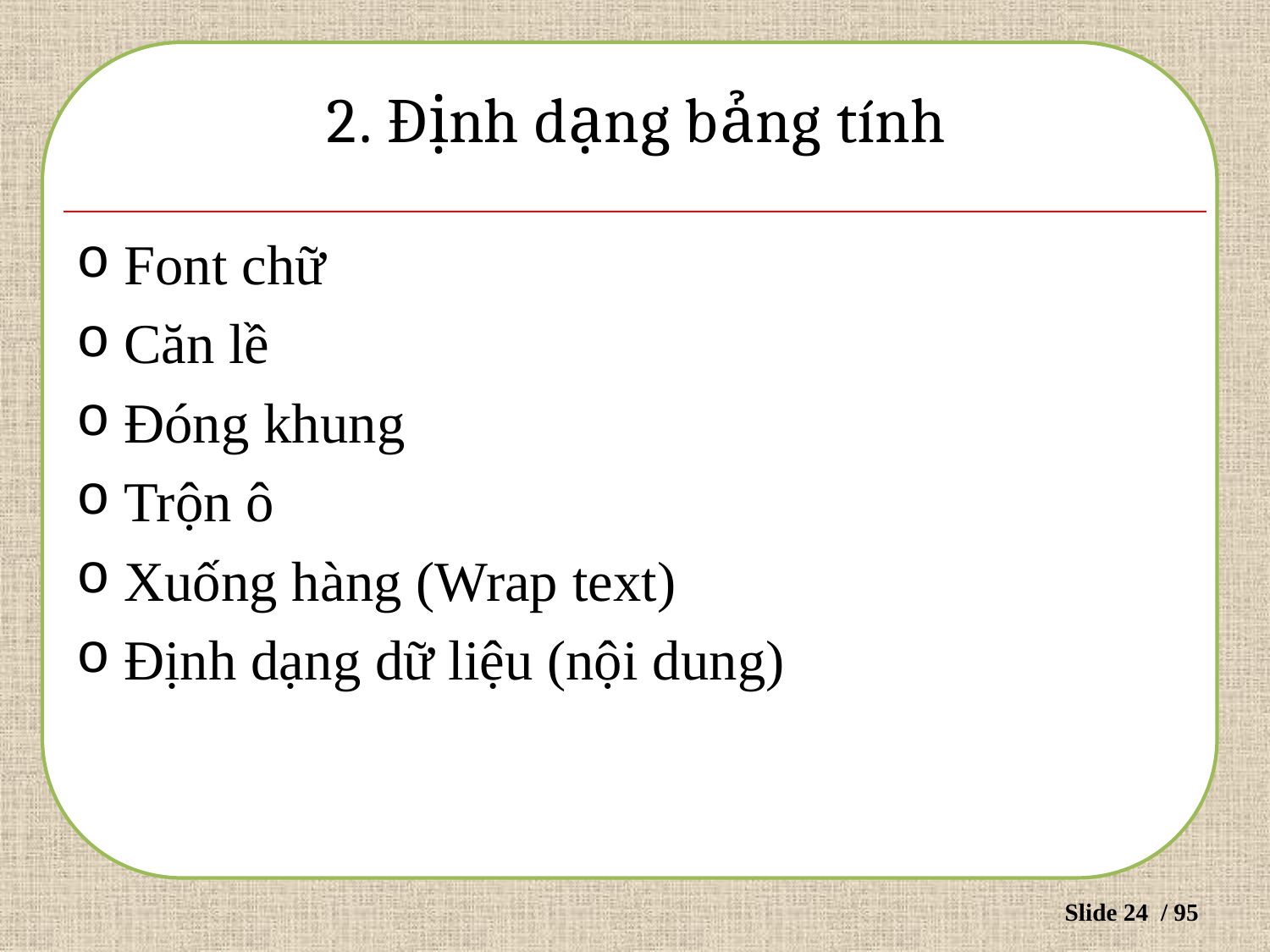

# 2. Định dạng bảng tính
Font chữ
Căn lề
Đóng khung
Trộn ô
Xuống hàng (Wrap text)
Định dạng dữ liệu (nội dung)